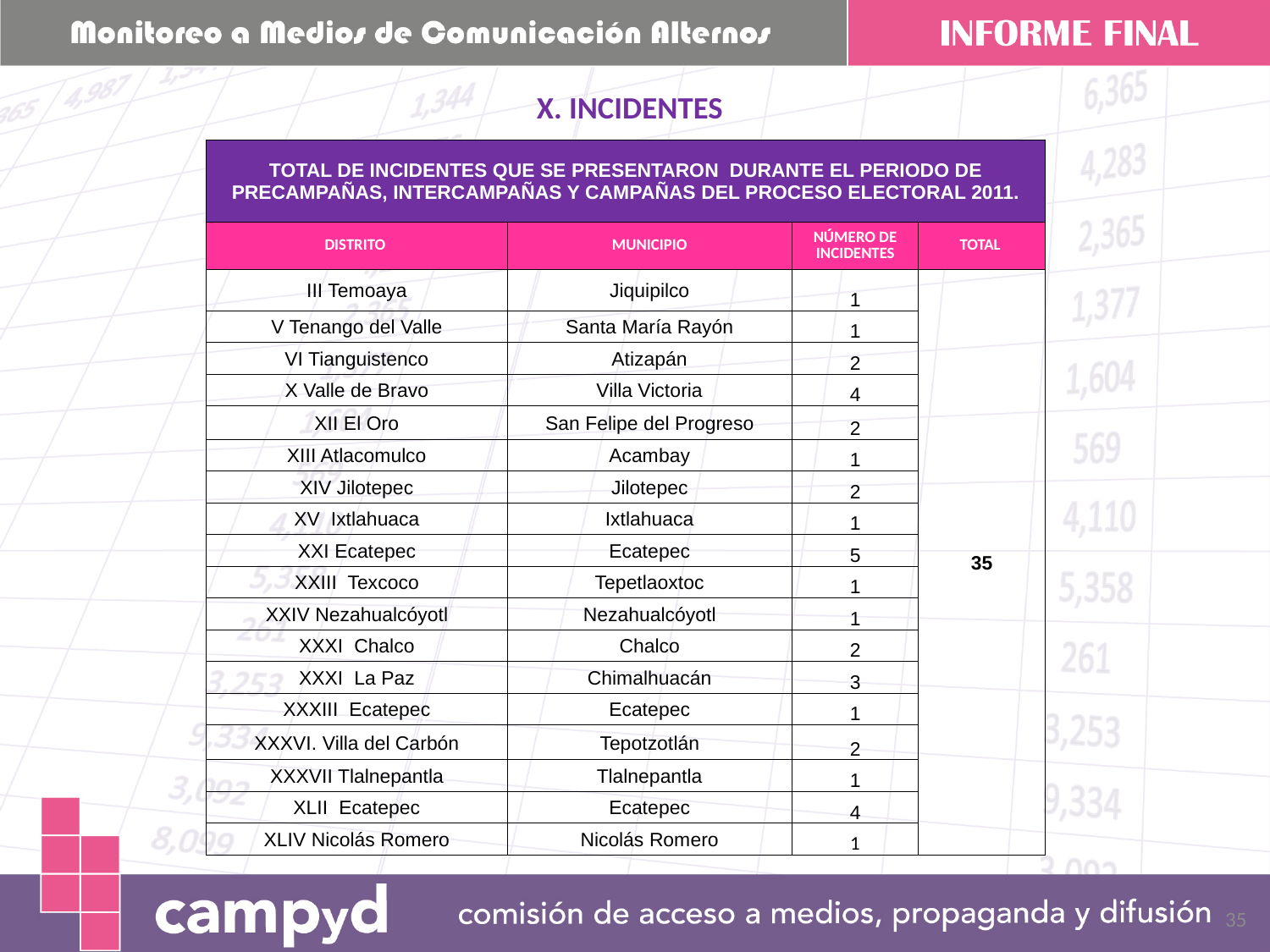

# X. INCIDENTES
| TOTAL DE INCIDENTES QUE SE PRESENTARON DURANTE EL PERIODO DE PRECAMPAÑAS, INTERCAMPAÑAS Y CAMPAÑAS DEL PROCESO ELECTORAL 2011. |  |  |  |
| --- | --- | --- | --- |
| DISTRITO | MUNICIPIO | NÚMERO DE INCIDENTES | TOTAL |
| III Temoaya | Jiquipilco | 1 | 35 |
| V Tenango del Valle | Santa María Rayón | 1 |  |
| VI Tianguistenco | Atizapán | 2 |  |
| X Valle de Bravo | Villa Victoria | 4 |  |
| XII El Oro | San Felipe del Progreso | 2 |  |
| XIII Atlacomulco | Acambay | 1 |  |
| XIV Jilotepec | Jilotepec | 2 |  |
| XV Ixtlahuaca | Ixtlahuaca | 1 |  |
| XXI Ecatepec | Ecatepec | 5 |  |
| XXIII Texcoco | Tepetlaoxtoc | 1 |  |
| XXIV Nezahualcóyotl | Nezahualcóyotl | 1 |  |
| XXXI Chalco | Chalco | 2 |  |
| XXXI La Paz | Chimalhuacán | 3 |  |
| XXXIII Ecatepec | Ecatepec | 1 |  |
| XXXVI. Villa del Carbón | Tepotzotlán | 2 |  |
| XXXVII Tlalnepantla | Tlalnepantla | 1 |  |
| XLII Ecatepec | Ecatepec | 4 |  |
| XLIV Nicolás Romero | Nicolás Romero | 1 |  |
35